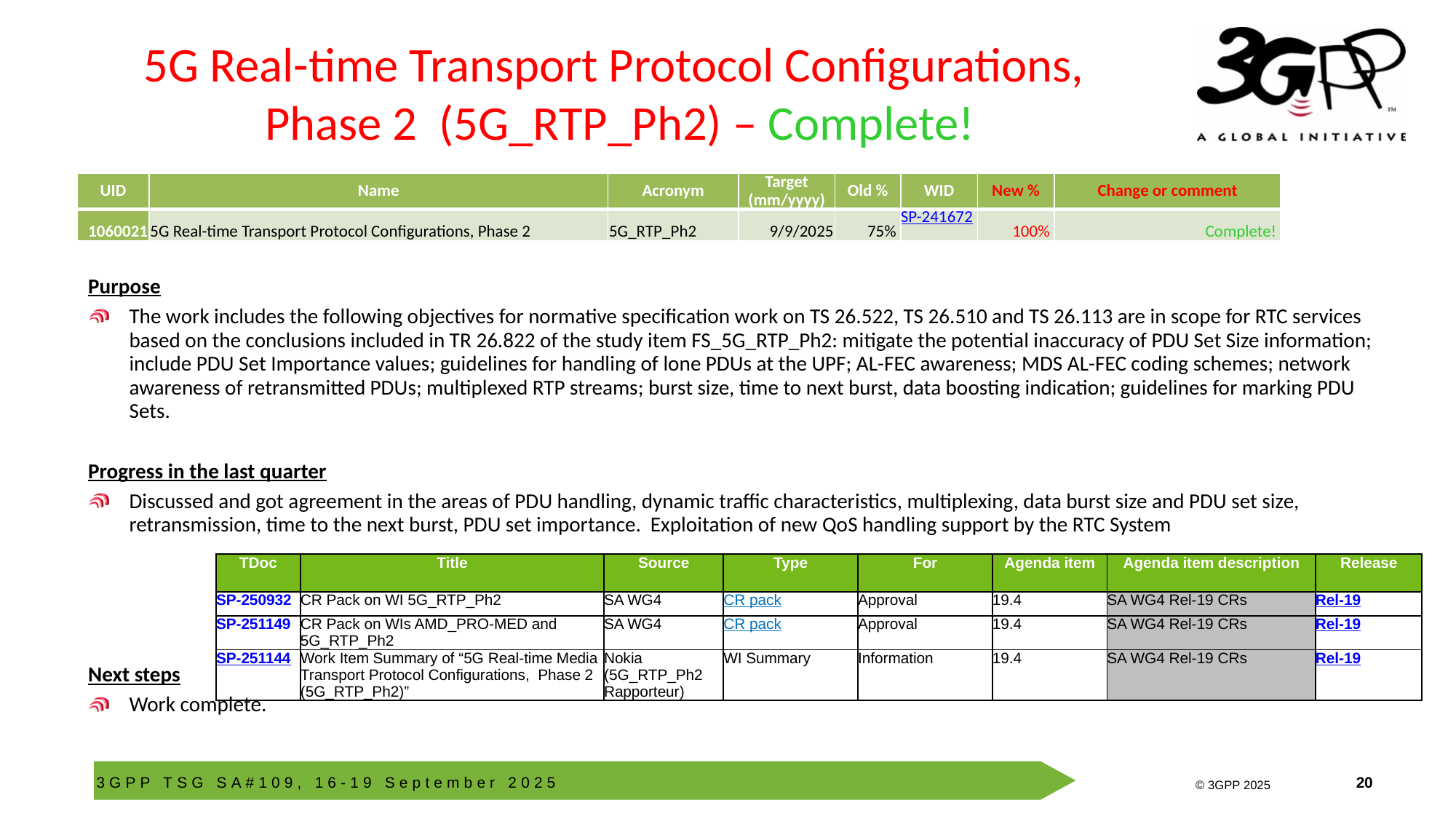

# 5G Real-time Transport Protocol Configurations, Phase 2  (5G_RTP_Ph2) – Complete!
| UID | Name | Acronym | Target (mm/yyyy) | Old % | WID | New % | Change or comment |
| --- | --- | --- | --- | --- | --- | --- | --- |
| 1060021 | 5G Real-time Transport Protocol Configurations, Phase 2 | 5G\_RTP\_Ph2 | 9/9/2025 | 75% | SP-241672 | 100% | Complete! |
Purpose
The work includes the following objectives for normative specification work on TS 26.522, TS 26.510 and TS 26.113 are in scope for RTC services based on the conclusions included in TR 26.822 of the study item FS_5G_RTP_Ph2: mitigate the potential inaccuracy of PDU Set Size information; include PDU Set Importance values; guidelines for handling of lone PDUs at the UPF; AL-FEC awareness; MDS AL-FEC coding schemes; network awareness of retransmitted PDUs; multiplexed RTP streams; burst size, time to next burst, data boosting indication; guidelines for marking PDU Sets.

Progress in the last quarter
Discussed and got agreement in the areas of PDU handling, dynamic traffic characteristics, multiplexing, data burst size and PDU set size, retransmission, time to the next burst, PDU set importance.  Exploitation of new QoS handling support by the RTC System

Next steps
Work complete.

| TDoc | Title | Source | Type | For | Agenda item | Agenda item description | Release |
| --- | --- | --- | --- | --- | --- | --- | --- |
| SP-250932 | CR Pack on WI 5G\_RTP\_Ph2 | SA WG4 | CR pack | Approval | 19.4 | SA WG4 Rel-19 CRs | Rel-19 |
| SP-251149 | CR Pack on WIs AMD\_PRO-MED and 5G\_RTP\_Ph2 | SA WG4 | CR pack | Approval | 19.4 | SA WG4 Rel-19 CRs | Rel-19 |
| SP-251144 | Work Item Summary of “5G Real-time Media Transport Protocol Configurations, Phase 2 (5G\_RTP\_Ph2)” | Nokia (5G\_RTP\_Ph2 Rapporteur) | WI Summary | Information | 19.4 | SA WG4 Rel-19 CRs | Rel-19 |